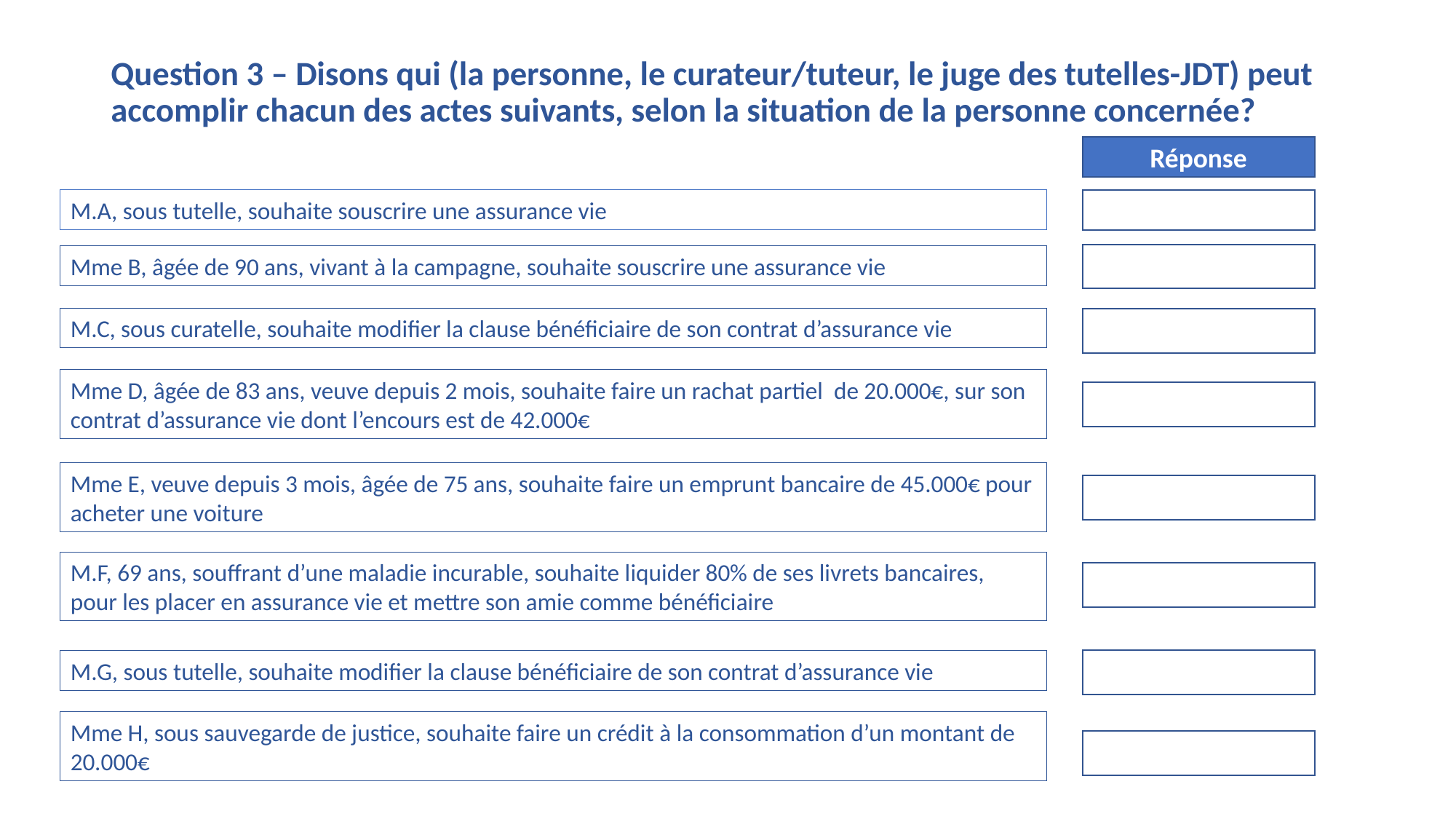

Question 3 – Disons qui (la personne, le curateur/tuteur, le juge des tutelles-JDT) peut accomplir chacun des actes suivants, selon la situation de la personne concernée?
Réponse
M.A, sous tutelle, souhaite souscrire une assurance vie

Mme B, âgée de 90 ans, vivant à la campagne, souhaite souscrire une assurance vie
M.C, sous curatelle, souhaite modifier la clause bénéficiaire de son contrat d’assurance vie

Mme D, âgée de 83 ans, veuve depuis 2 mois, souhaite faire un rachat partiel  de 20.000€, sur son contrat d’assurance vie dont l’encours est de 42.000€

Mme E, veuve depuis 3 mois, âgée de 75 ans, souhaite faire un emprunt bancaire de 45.000€ pour acheter une voiture

M.F, 69 ans, souffrant d’une maladie incurable, souhaite liquider 80% de ses livrets bancaires, pour les placer en assurance vie et mettre son amie comme bénéficiaire

M.G, sous tutelle, souhaite modifier la clause bénéficiaire de son contrat d’assurance vie

Mme H, sous sauvegarde de justice, souhaite faire un crédit à la consommation d’un montant de 20.000€